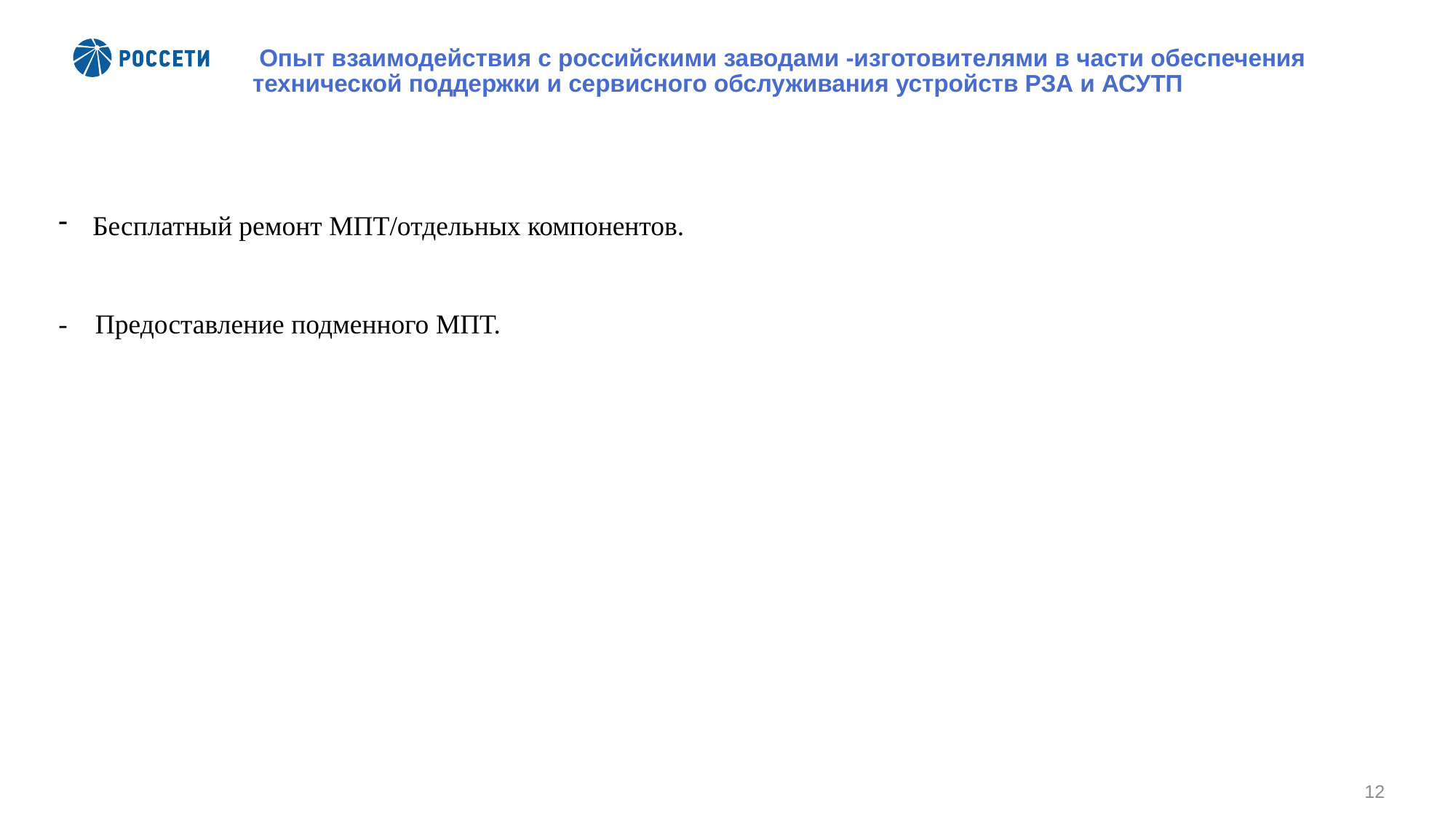

# Опыт взаимодействия с российскими заводами -изготовителями в части обеспечения технической поддержки и сервисного обслуживания устройств РЗА и АСУТП
Бесплатный ремонт МПТ/отдельных компонентов.

-    Предоставление подменного МПТ.